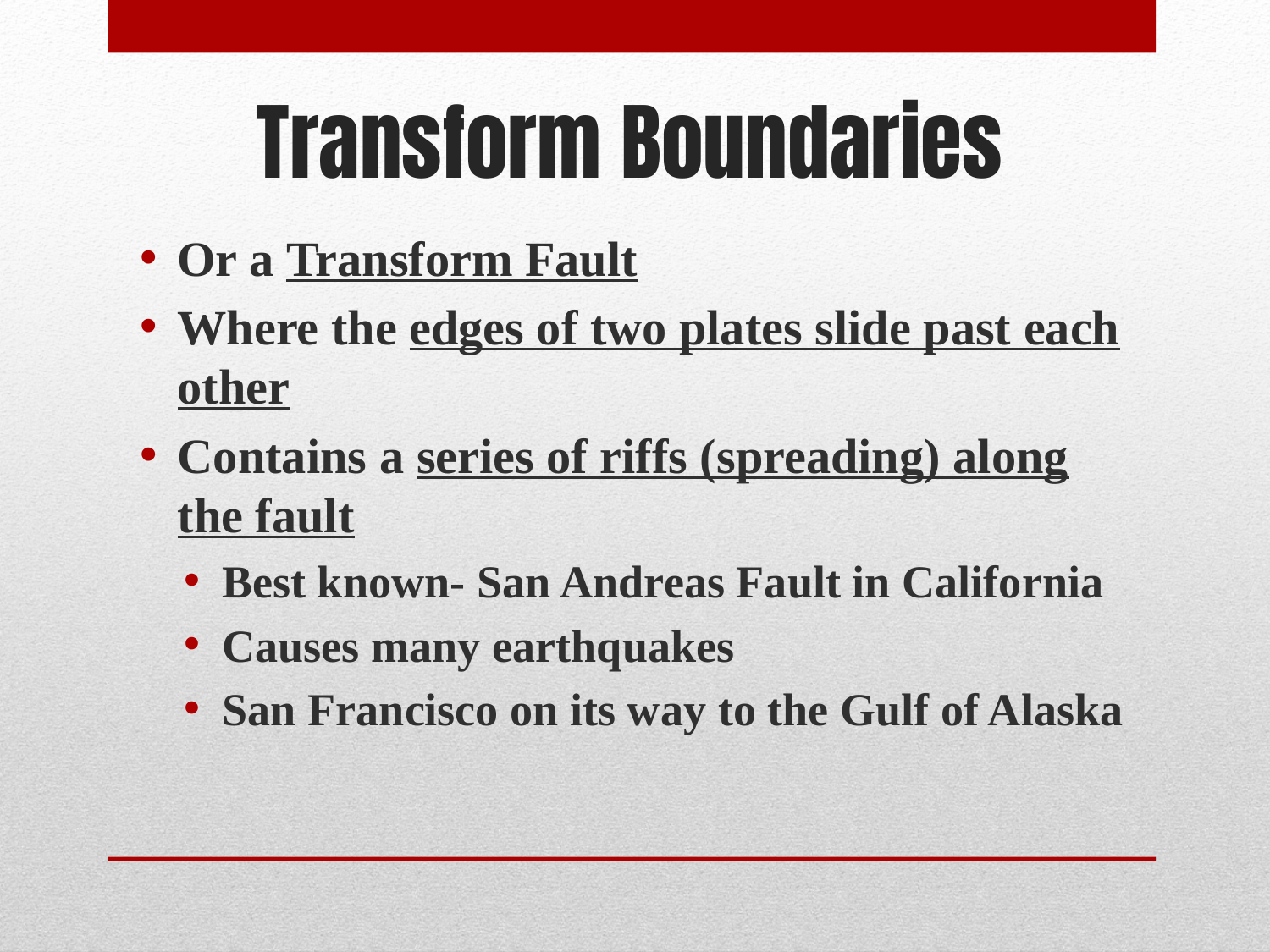

Transform Boundaries
Or a Transform Fault
Where the edges of two plates slide past each other
Contains a series of riffs (spreading) along the fault
Best known- San Andreas Fault in California
Causes many earthquakes
San Francisco on its way to the Gulf of Alaska